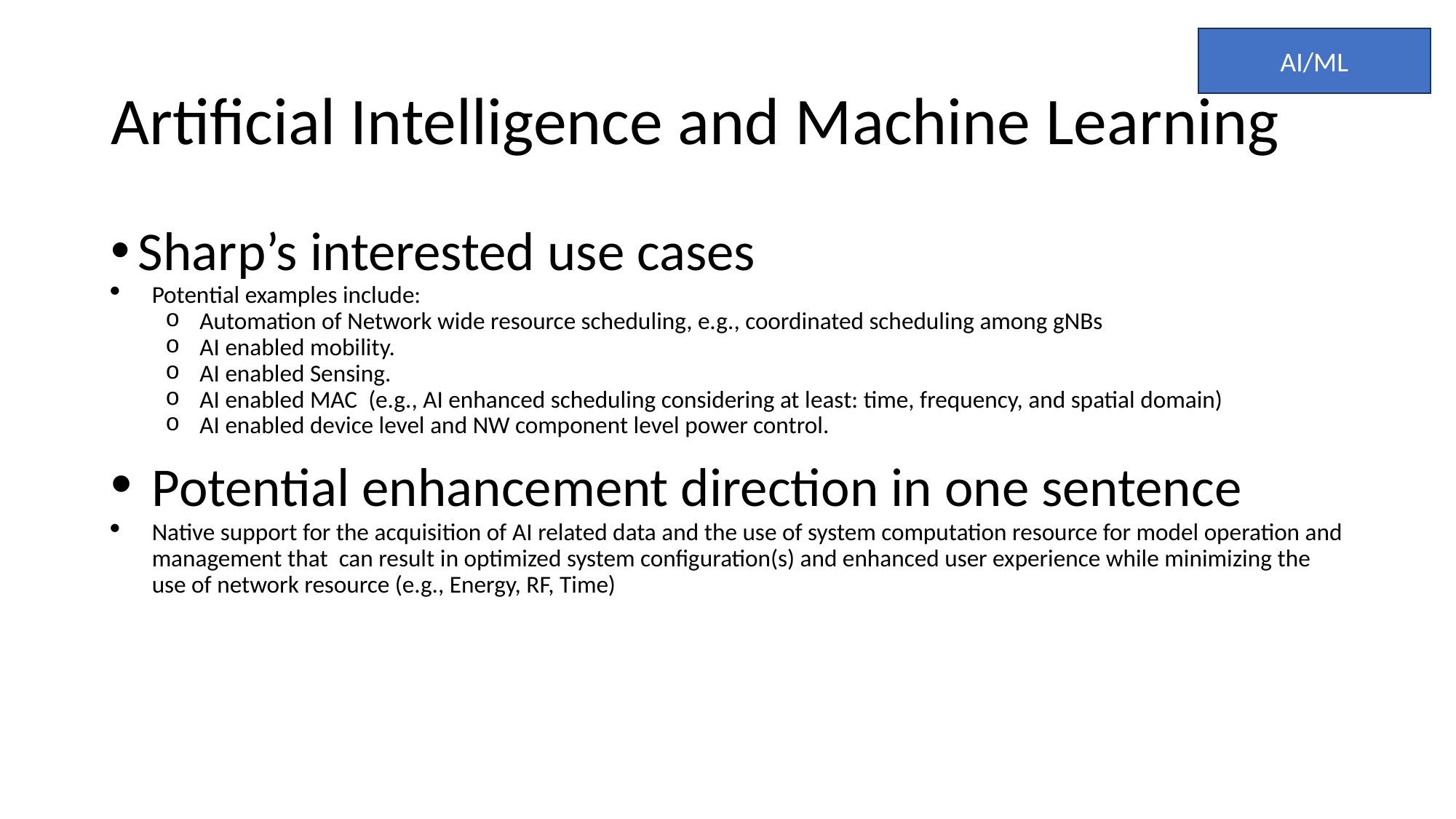

AI/ML
# Artificial Intelligence and Machine Learning
Sharp’s interested use cases
Potential examples include:
Automation of Network wide resource scheduling, e.g., coordinated scheduling among gNBs
AI enabled mobility.
AI enabled Sensing.
AI enabled MAC  (e.g., AI enhanced scheduling considering at least: time, frequency, and spatial domain)
AI enabled device level and NW component level power control.
 Potential enhancement direction in one sentence
Native support for the acquisition of AI related data and the use of system computation resource for model operation and management that  can result in optimized system configuration(s) and enhanced user experience while minimizing the use of network resource (e.g., Energy, RF, Time)